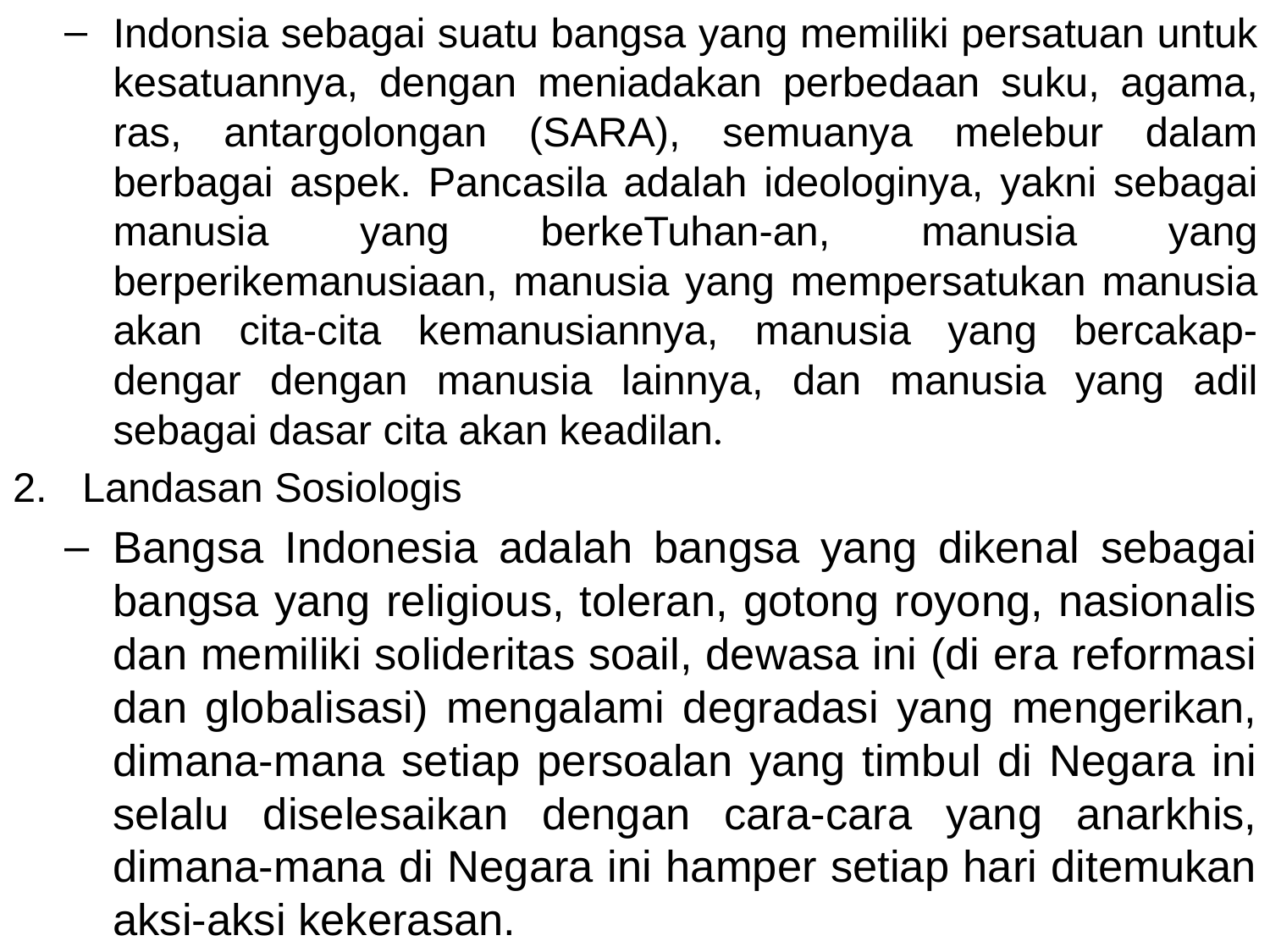

Indonsia sebagai suatu bangsa yang memiliki persatuan untuk kesatuannya, dengan meniadakan perbedaan suku, agama, ras, antargolongan (SARA), semuanya melebur dalam berbagai aspek. Pancasila adalah ideologinya, yakni sebagai manusia yang berkeTuhan-an, manusia yang berperikemanusiaan, manusia yang mempersatukan manusia akan cita-cita kemanusiannya, manusia yang bercakap-dengar dengan manusia lainnya, dan manusia yang adil sebagai dasar cita akan keadilan.
Landasan Sosiologis
Bangsa Indonesia adalah bangsa yang dikenal sebagai bangsa yang religious, toleran, gotong royong, nasionalis dan memiliki solideritas soail, dewasa ini (di era reformasi dan globalisasi) mengalami degradasi yang mengerikan, dimana-mana setiap persoalan yang timbul di Negara ini selalu diselesaikan dengan cara-cara yang anarkhis, dimana-mana di Negara ini hamper setiap hari ditemukan aksi-aksi kekerasan.